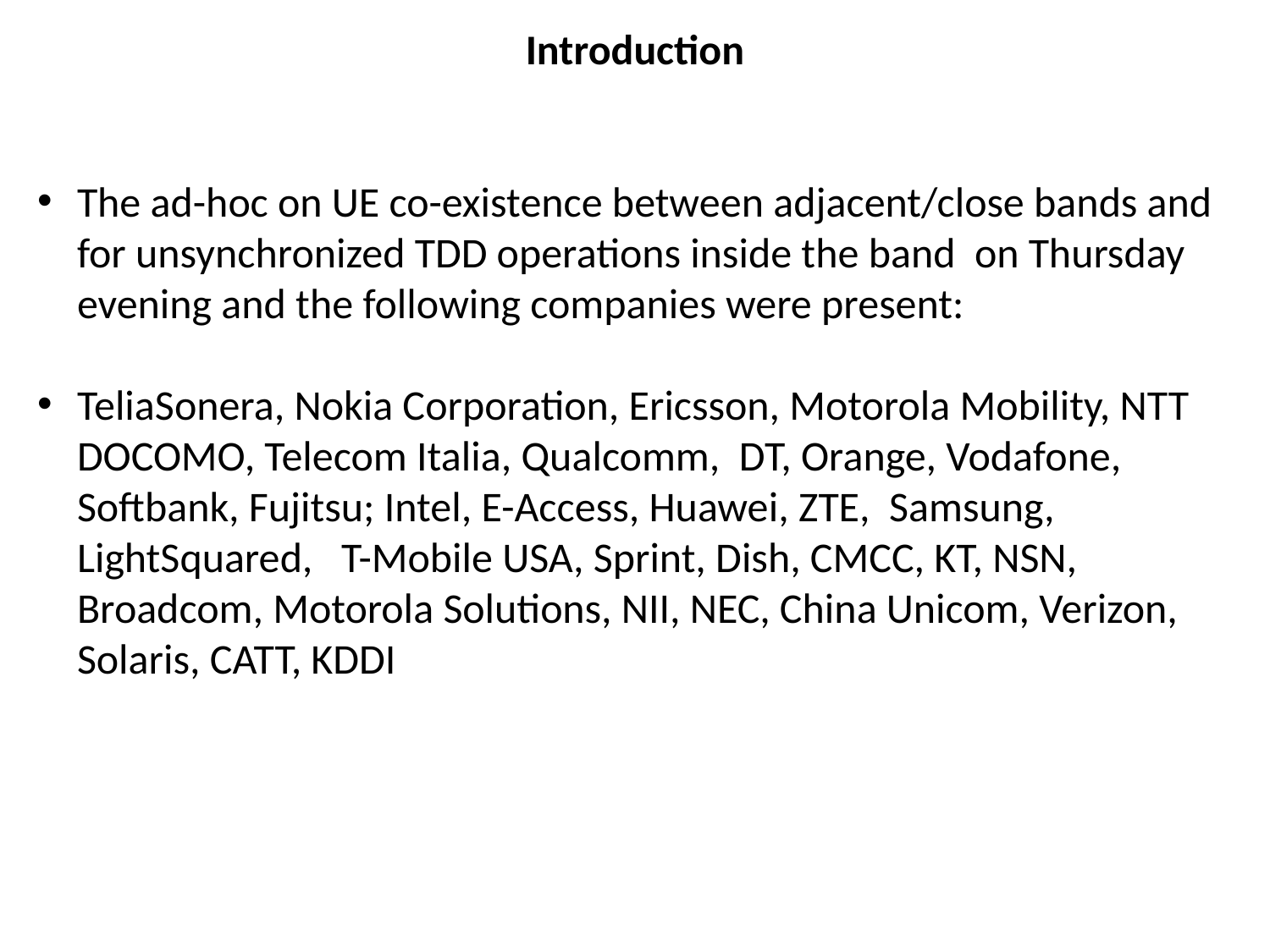

Introduction

The ad-hoc on UE co-existence between adjacent/close bands and for unsynchronized TDD operations inside the band  on Thursday evening and the following companies were present:

TeliaSonera, Nokia Corporation, Ericsson, Motorola Mobility, NTT DOCOMO, Telecom Italia, Qualcomm,  DT, Orange, Vodafone, Softbank, Fujitsu; Intel, E-Access, Huawei, ZTE,  Samsung, LightSquared,   T-Mobile USA, Sprint, Dish, CMCC, KT, NSN, Broadcom, Motorola Solutions, NII, NEC, China Unicom, Verizon, Solaris, CATT, KDDI